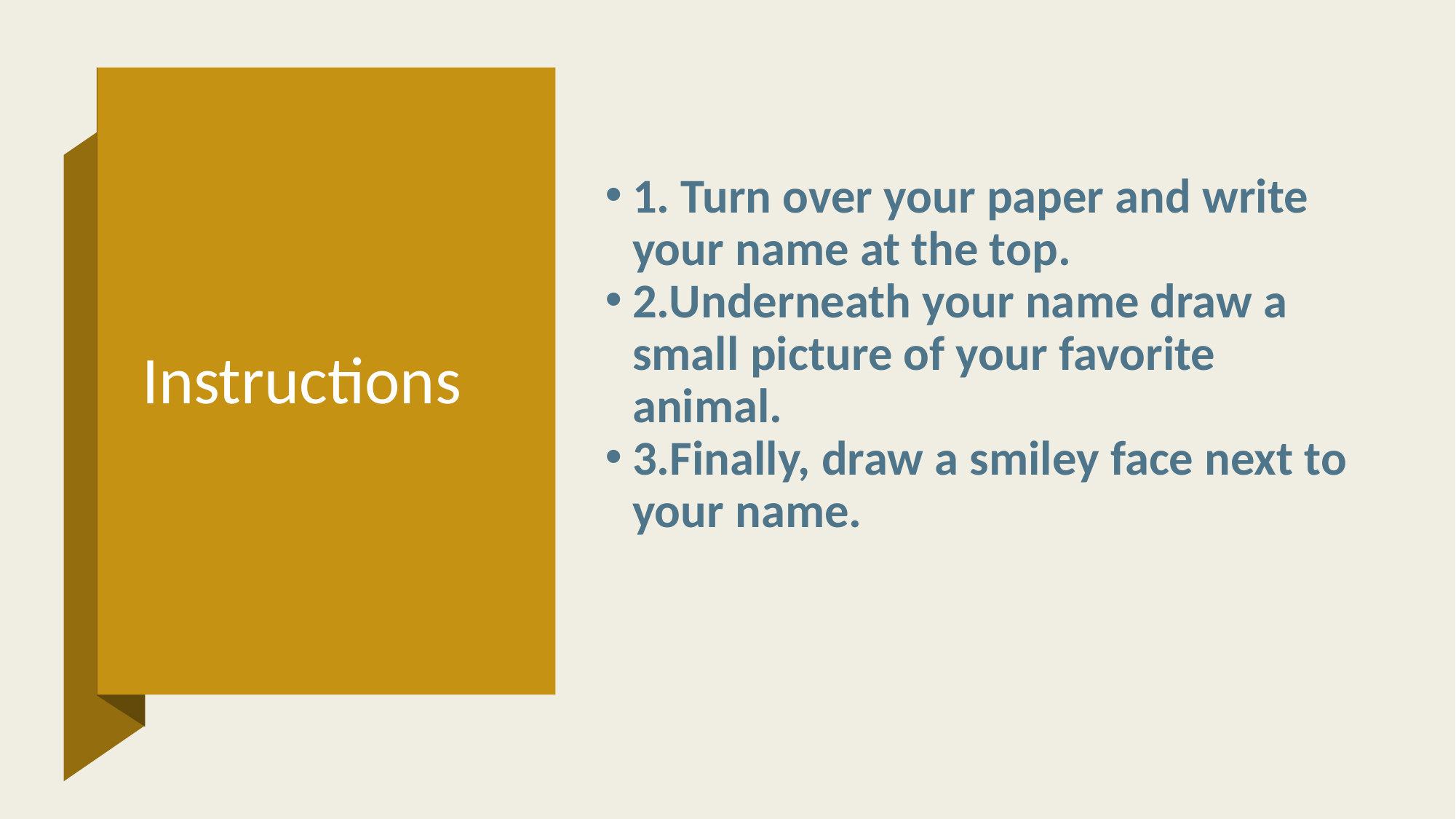

# Instructions
1. Turn over your paper and write your name at the top.
2.Underneath your name draw a small picture of your favorite animal.
3.Finally, draw a smiley face next to your name.